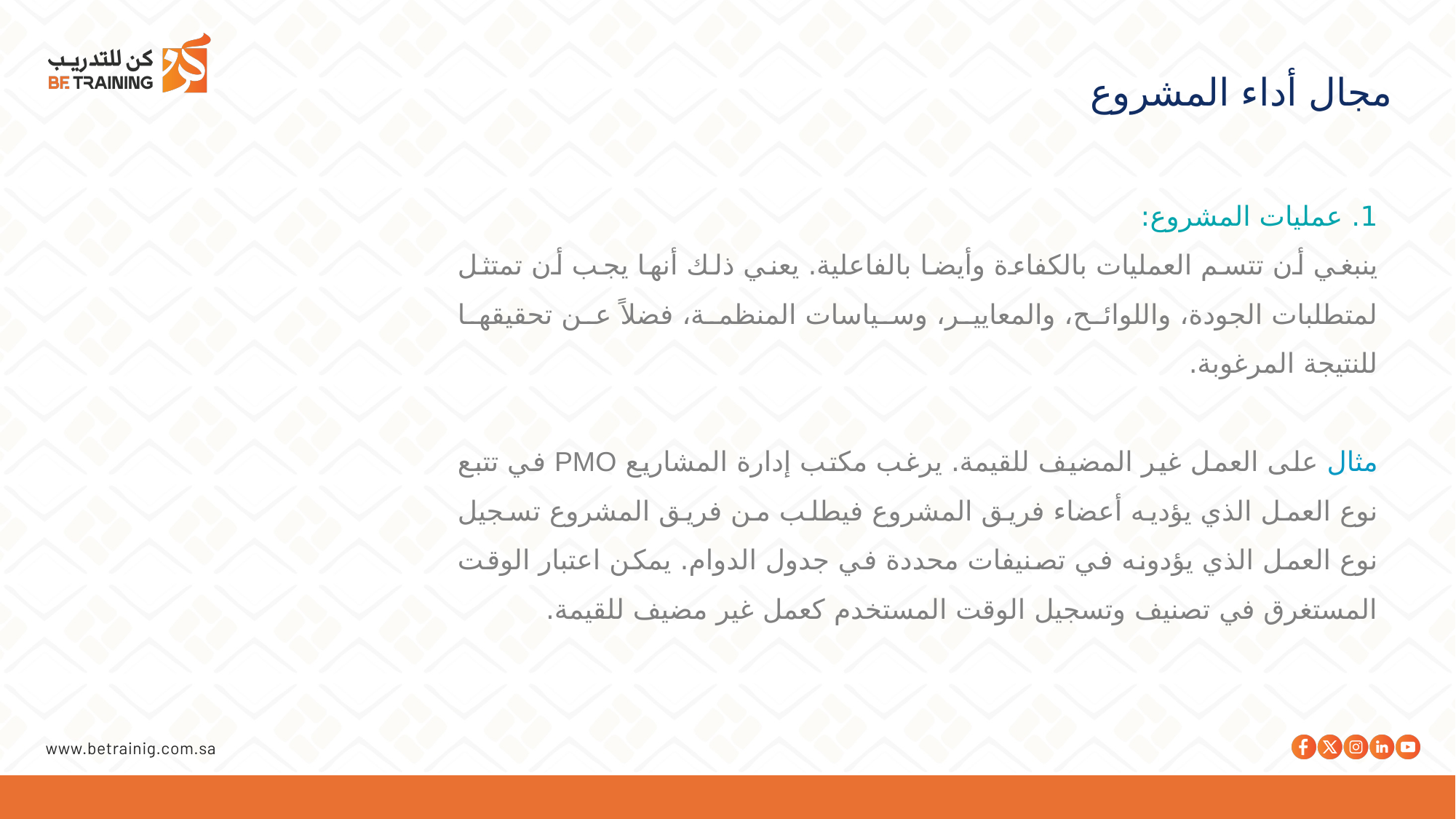

مجال أداء المشروع
1. عمليات المشروع:
ينبغي أن تتسم العمليات بالكفاءة وأيضا بالفاعلية. يعني ذلك أنها يجب أن تمتثل لمتطلبات الجودة، واللوائح، والمعايير، وسياسات المنظمة، فضلاً عن تحقيقها للنتيجة المرغوبة.

مثال على العمل غير المضيف للقيمة. يرغب مكتب إدارة المشاريع PMO في تتبع نوع العمل الذي يؤديه أعضاء فريق المشروع فيطلب من فريق المشروع تسجيل نوع العمل الذي يؤدونه في تصنيفات محددة في جدول الدوام. يمكن اعتبار الوقت المستغرق في تصنيف وتسجيل الوقت المستخدم كعمل غير مضيف للقيمة.